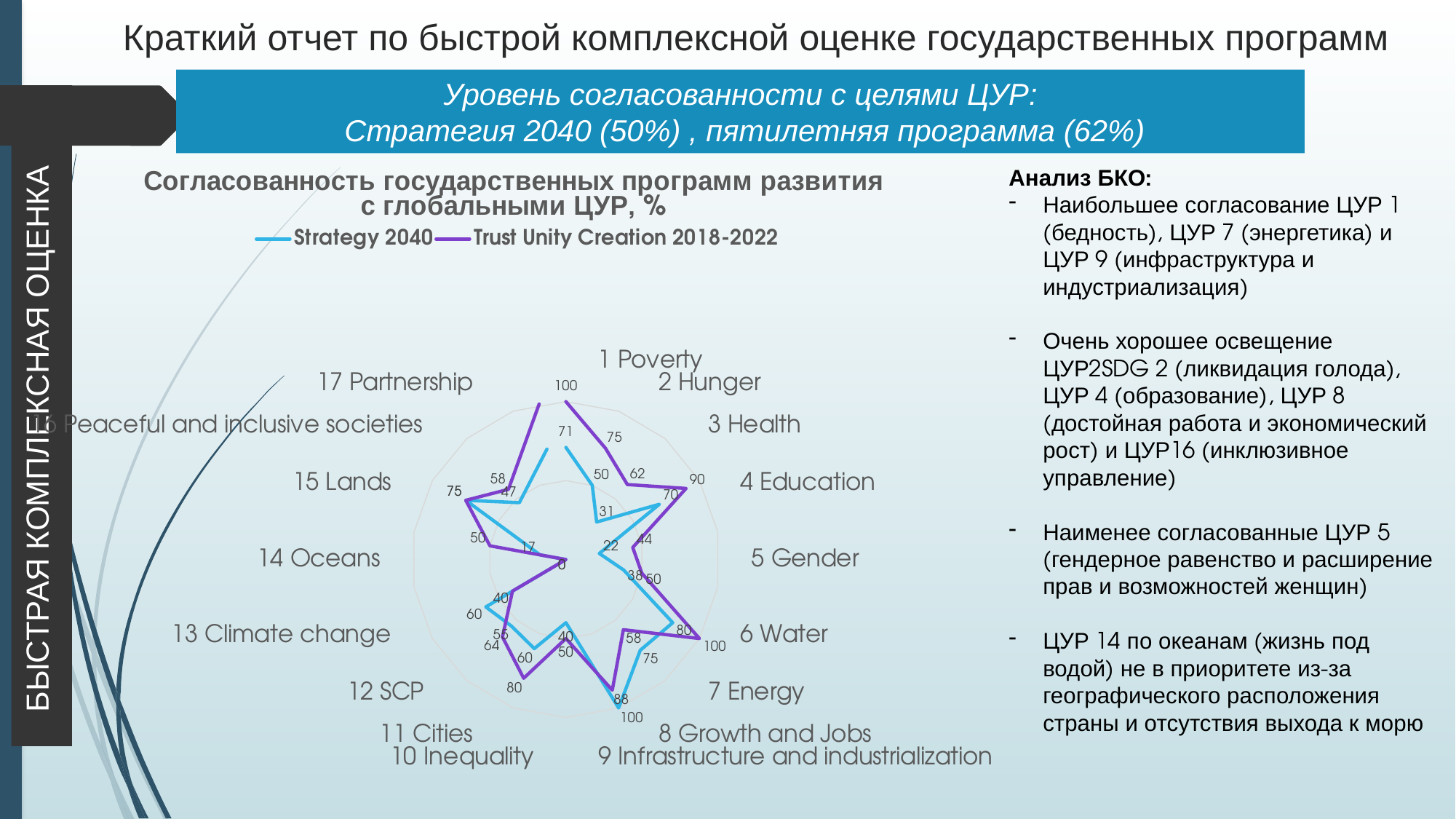

Краткий отчет по быстрой комплексной оценке государственных программ
Уровень согласованности с целями ЦУР:
 Стратегия 2040 (50%) , пятилетняя программа (62%)

БЫСТРАЯ КОМПЛЕКСНАЯ ОЦЕНКА

### Chart: Согласованность государственных программ развития с глобальными ЦУР, %

| Category | Strategy 2040 | Trust Unity Creation 2018-2022 |
|---|---|---|
| Poverty | 71.0 | 100.0 |
| Hunger | 50.0 | 75.0 |
| Health | 31.0 | 62.0 |
| Education | 70.0 | 90.0 |
| Gender | 22.0 | 44.0 |
| Water | 38.0 | 50.0 |
| Energy | 80.0 | 100.0 |
| Growth and Jobs | 75.0 | 58.0 |
| Infrastructure and industrialization | 100.0 | 88.0 |
| Inequality | 40.0 | 50.0 |
| Cities | 60.0 | 80.0 |
| SCP | 55.0 | 64.0 |
| Climate change | 60.0 | 40.0 |
| Oceans | 0.0 | 0.0 |
| Lands | 17.0 | 50.0 |
| Peaceful and inclusive societies | 75.0 | 75.0 |
| Partnership | 47.0 | 58.0 |
Анализ БКО:
Наибольшее согласование ЦУР 1 (бедность), ЦУР 7 (энергетика) и ЦУР 9 (инфраструктура и индустриализация)

Очень хорошее освещение ЦУР2SDG 2 (ликвидация голода), ЦУР 4 (образование), ЦУР 8 (достойная работа и экономический рост) и ЦУР16 (инклюзивное управление)

Наименее согласованные ЦУР 5 (гендерное равенство и расширение прав и возможностей женщин)

ЦУР 14 по океанам (жизнь под водой) не в приоритете из-за географического расположения страны и отсутствия выхода к морю